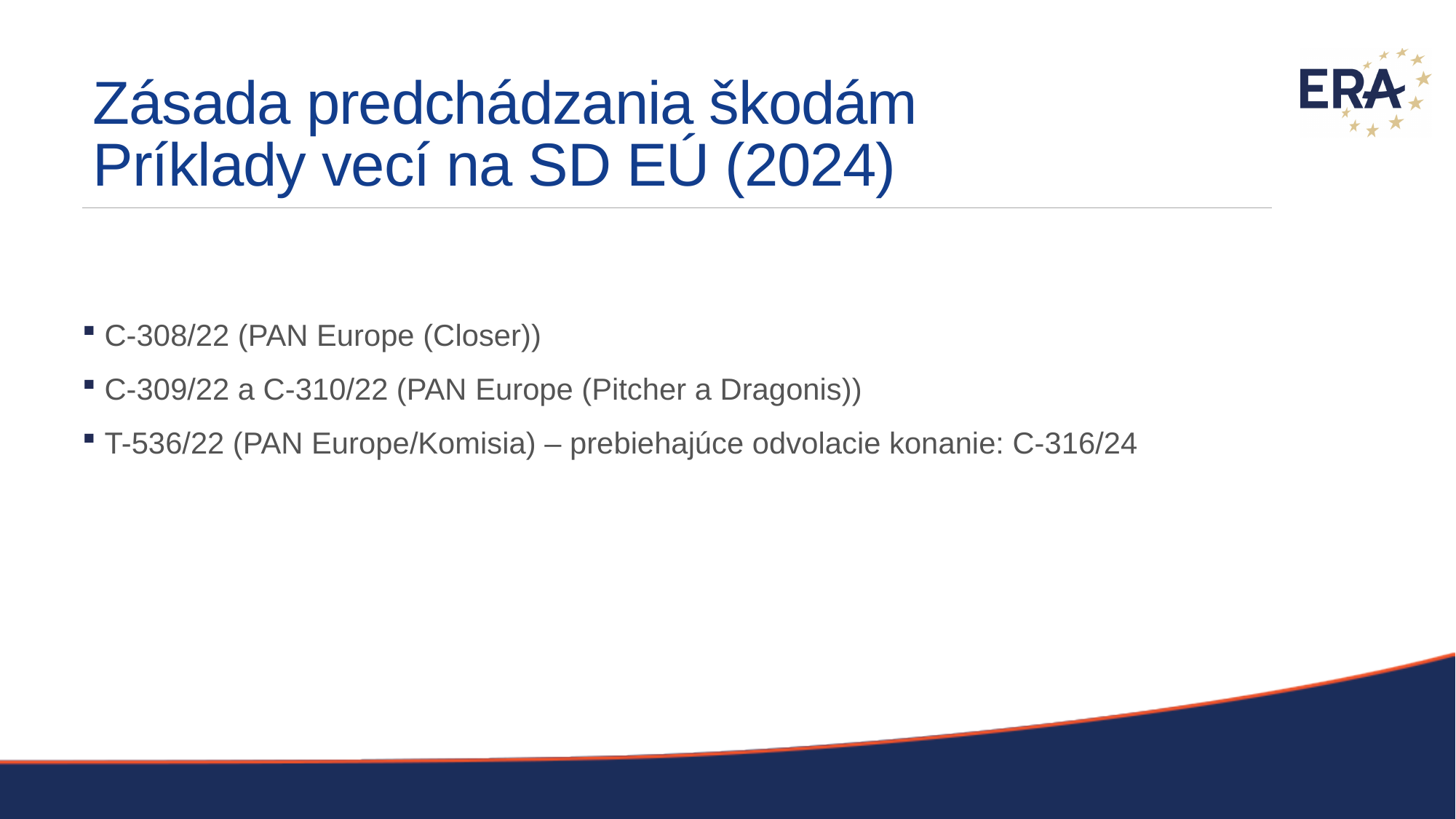

# Zásada predchádzania škodám Príklady vecí na SD EÚ (2024)
 C-308/22 (PAN Europe (Closer))
 C-309/22 a C-310/22 (PAN Europe (Pitcher a Dragonis))
 T-536/22 (PAN Europe/Komisia) – prebiehajúce odvolacie konanie: C-316/24